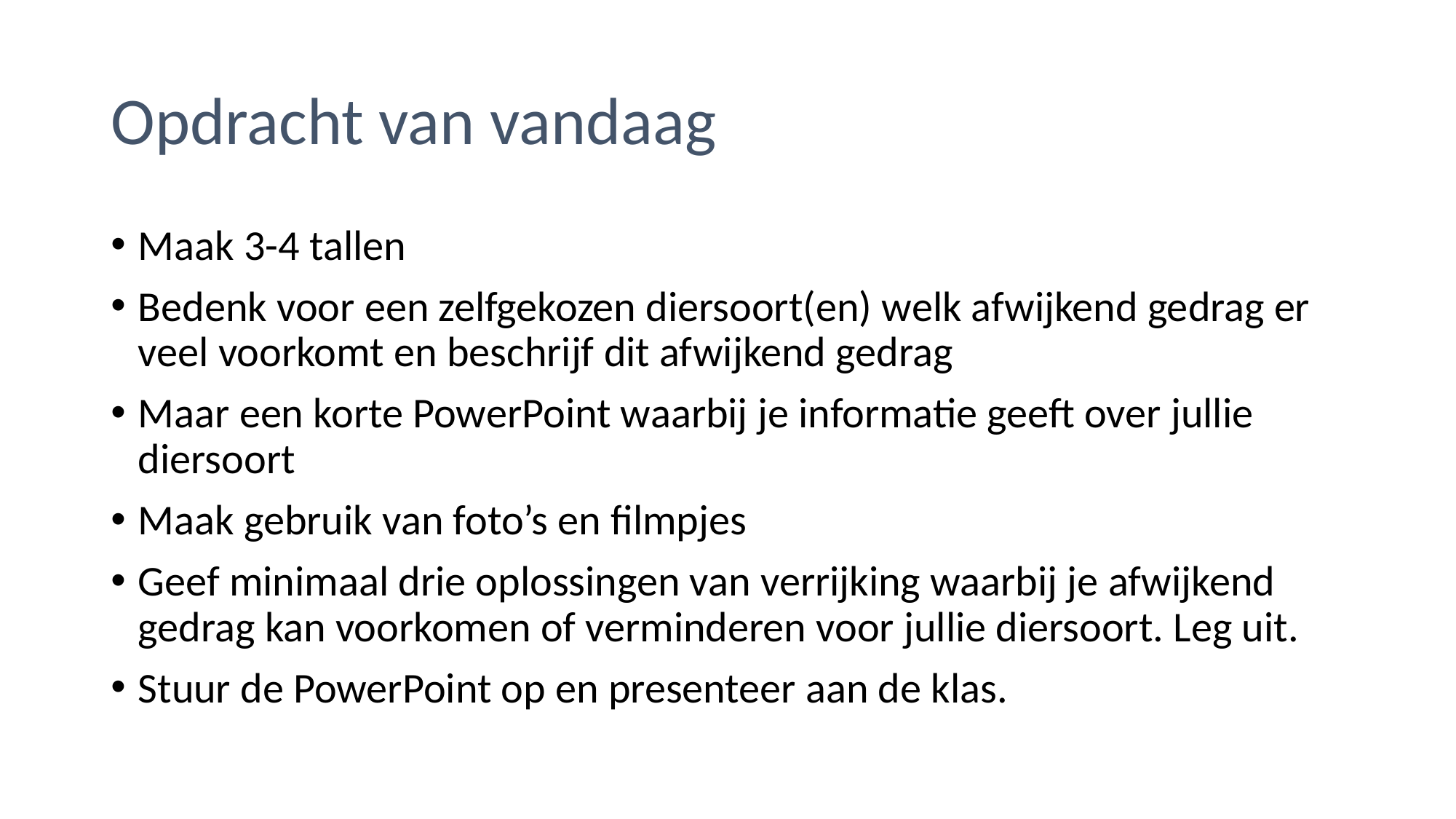

# Opdracht van vandaag
Maak 3-4 tallen
Bedenk voor een zelfgekozen diersoort(en) welk afwijkend gedrag er veel voorkomt en beschrijf dit afwijkend gedrag
Maar een korte PowerPoint waarbij je informatie geeft over jullie diersoort
Maak gebruik van foto’s en filmpjes
Geef minimaal drie oplossingen van verrijking waarbij je afwijkend gedrag kan voorkomen of verminderen voor jullie diersoort. Leg uit.
Stuur de PowerPoint op en presenteer aan de klas.